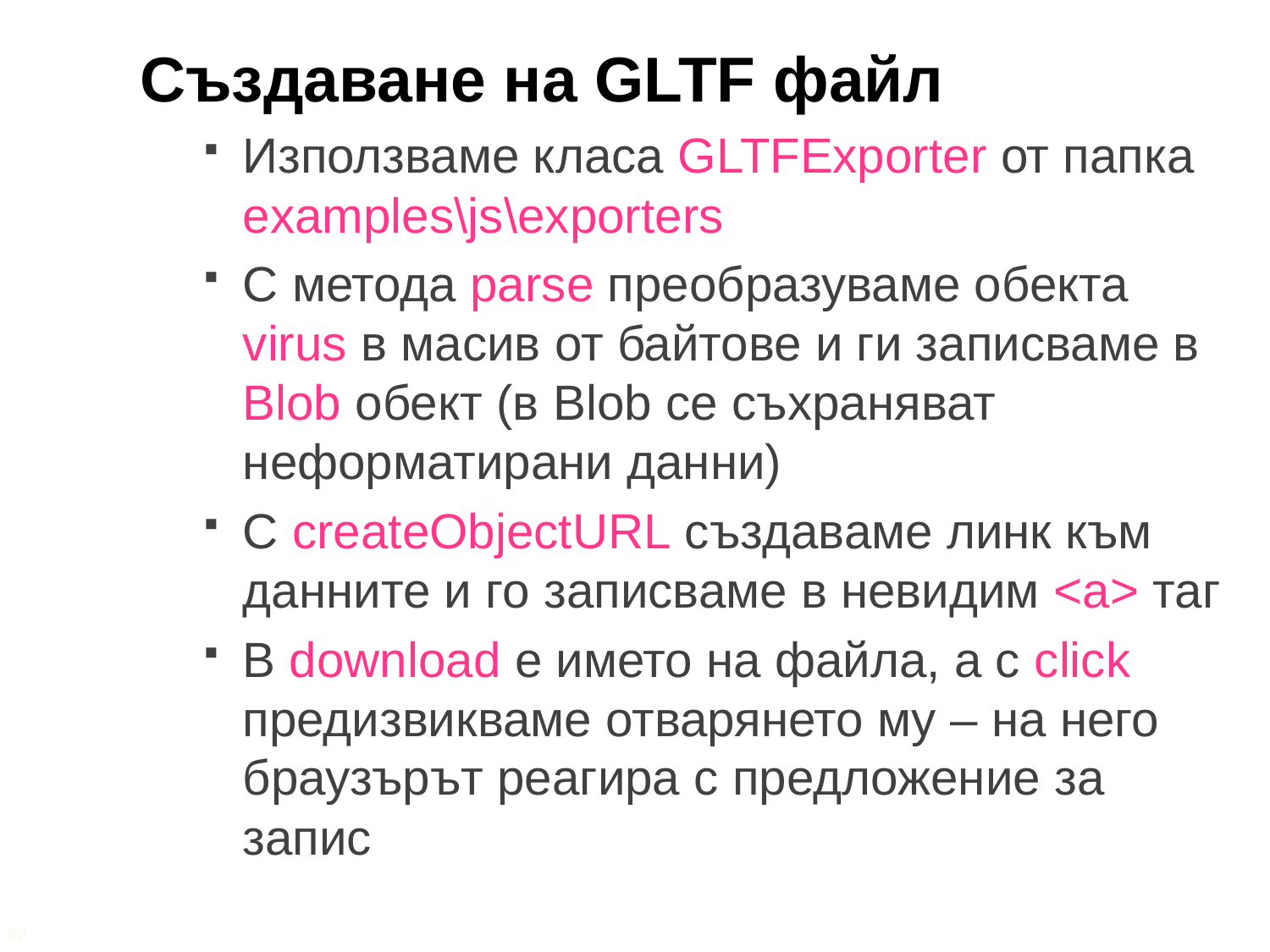

Създаване на GLTF файл
Използваме класа GLTFExporter от папка examples\js\exporters
С метода parse преобразуваме обекта virus в масив от байтове и ги записваме в Blob обект (в Blob се съхраняват неформатирани данни)
С createObjectURL създаваме линк към данните и го записваме в невидим <a> таг
В download е името на файла, а с click предизвикваме отварянето му – на него браузърът реагира с предложение за запис